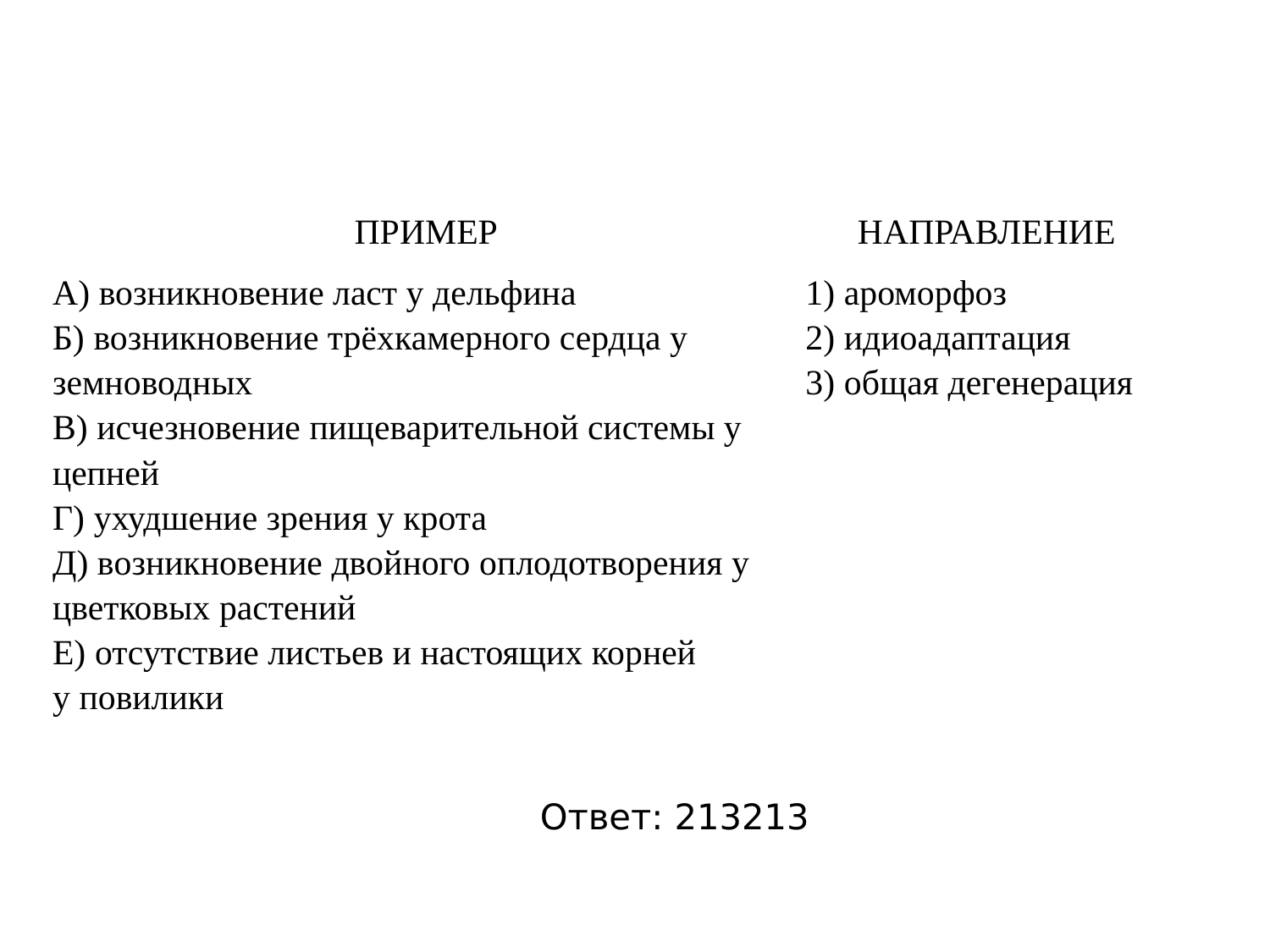

| ПРИМЕР | НАПРАВЛЕНИЕ |
| --- | --- |
| А) возникновение ласт у дельфина Б) возникновение трёхкамерного сердца у земноводных В) исчезновение пищеварительной системы у цепней Г) ухудшение зрения у крота Д) возникновение двойного оплодотворения у цветковых растений Е) отсутствие листьев и настоящих корней у повилики | 1) ароморфоз 2) идиоадаптация 3) общая дегенерация |
Ответ: 213213